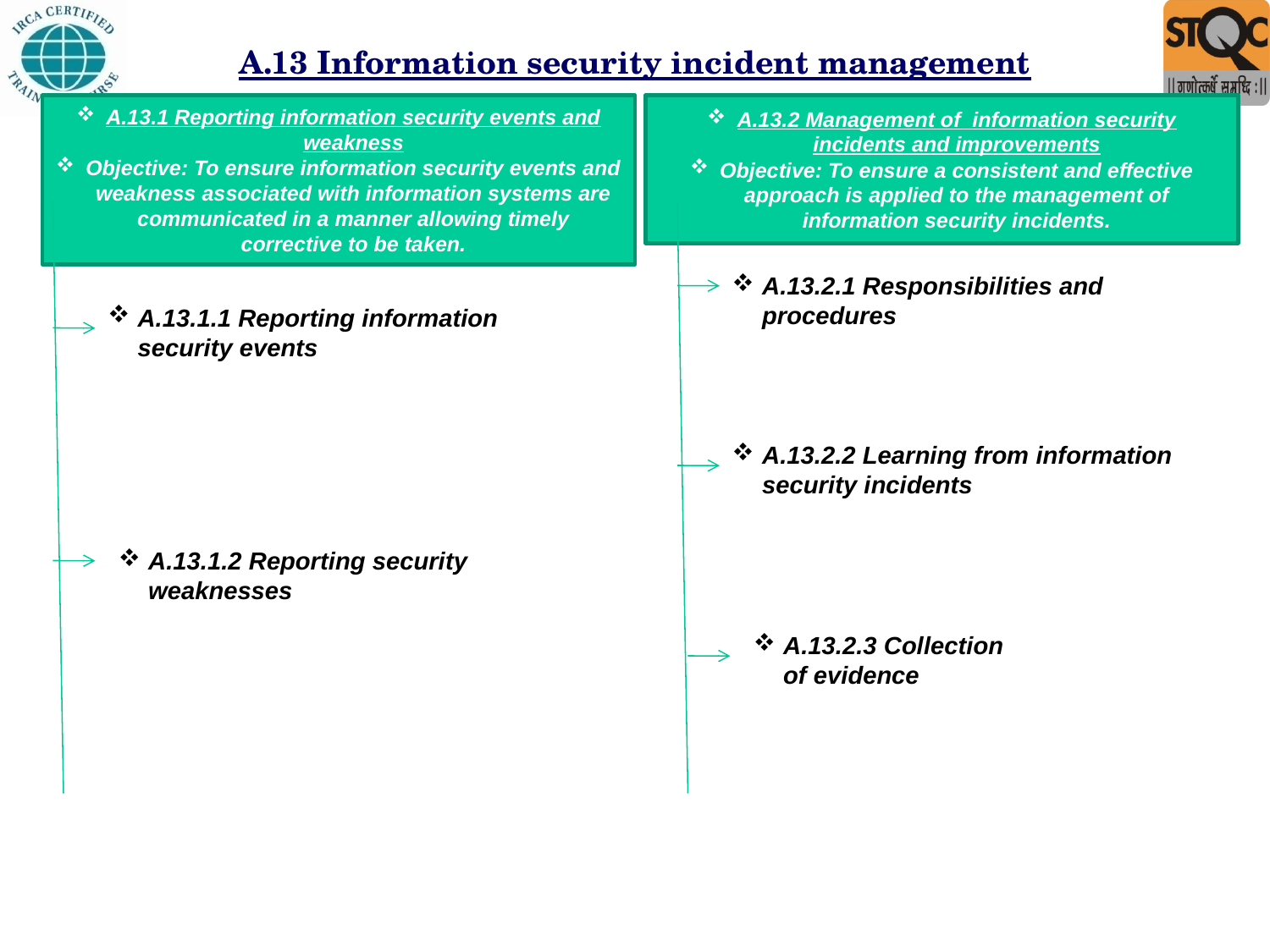

# A.13 Information security incident management
A.13.1 Reporting information security events and weakness
Objective: To ensure information security events and weakness associated with information systems are communicated in a manner allowing timely corrective to be taken.
A.13.2 Management of  information security incidents and improvements
Objective: To ensure a consistent and effective approach is applied to the management of information security incidents.
A.13.2.1 Responsibilities and procedures
A.13.1.1 Reporting information security events
A.13.2.2 Learning from information security incidents
A.13.1.2 Reporting security weaknesses
A.13.2.3 Collection of evidence